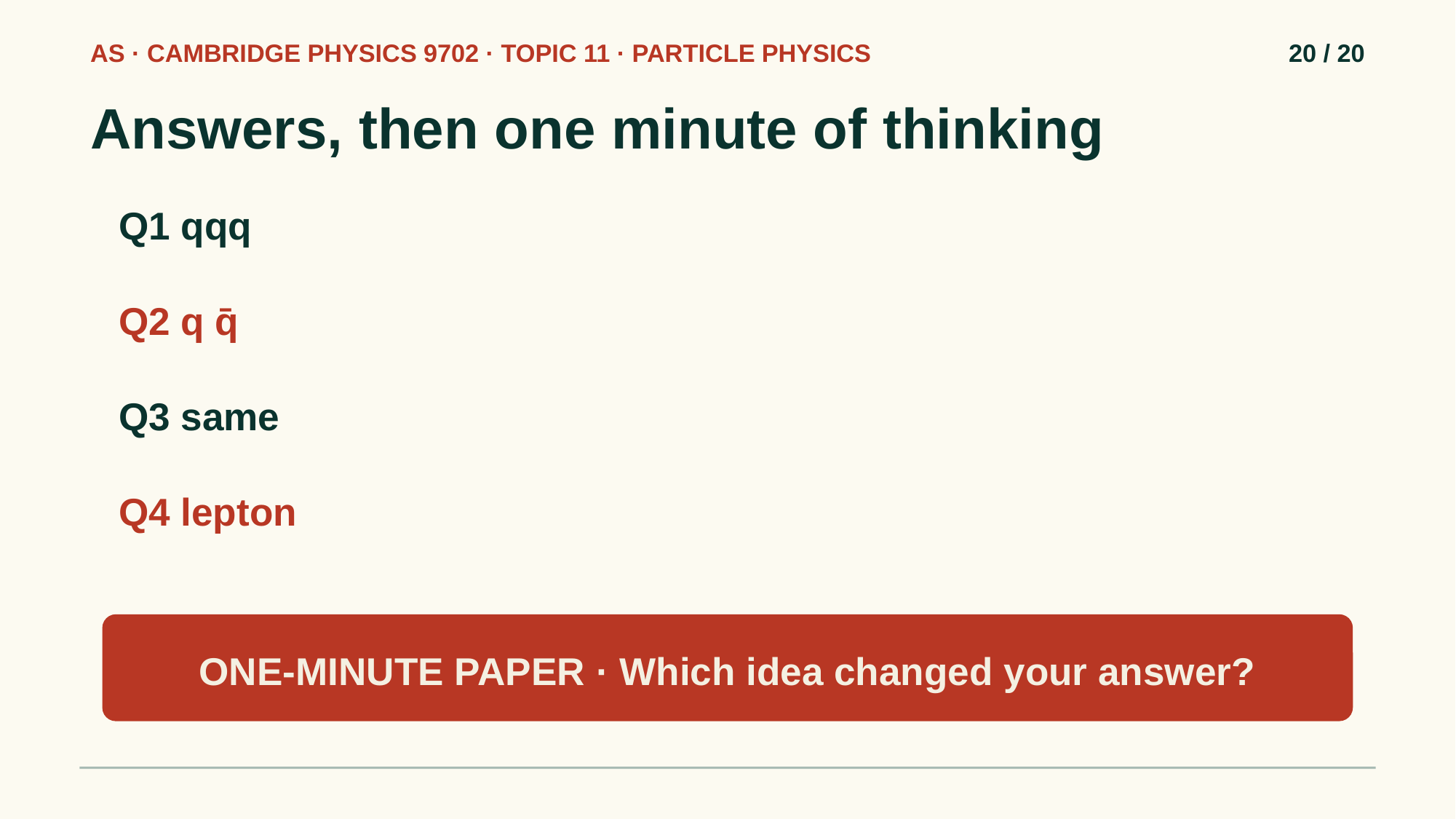

AS · CAMBRIDGE PHYSICS 9702 · TOPIC 11 · PARTICLE PHYSICS
20 / 20
Answers, then one minute of thinking
Q1 qqq
Q2 q q̄
Q3 same
Q4 lepton

ONE-MINUTE PAPER · Which idea changed your answer?